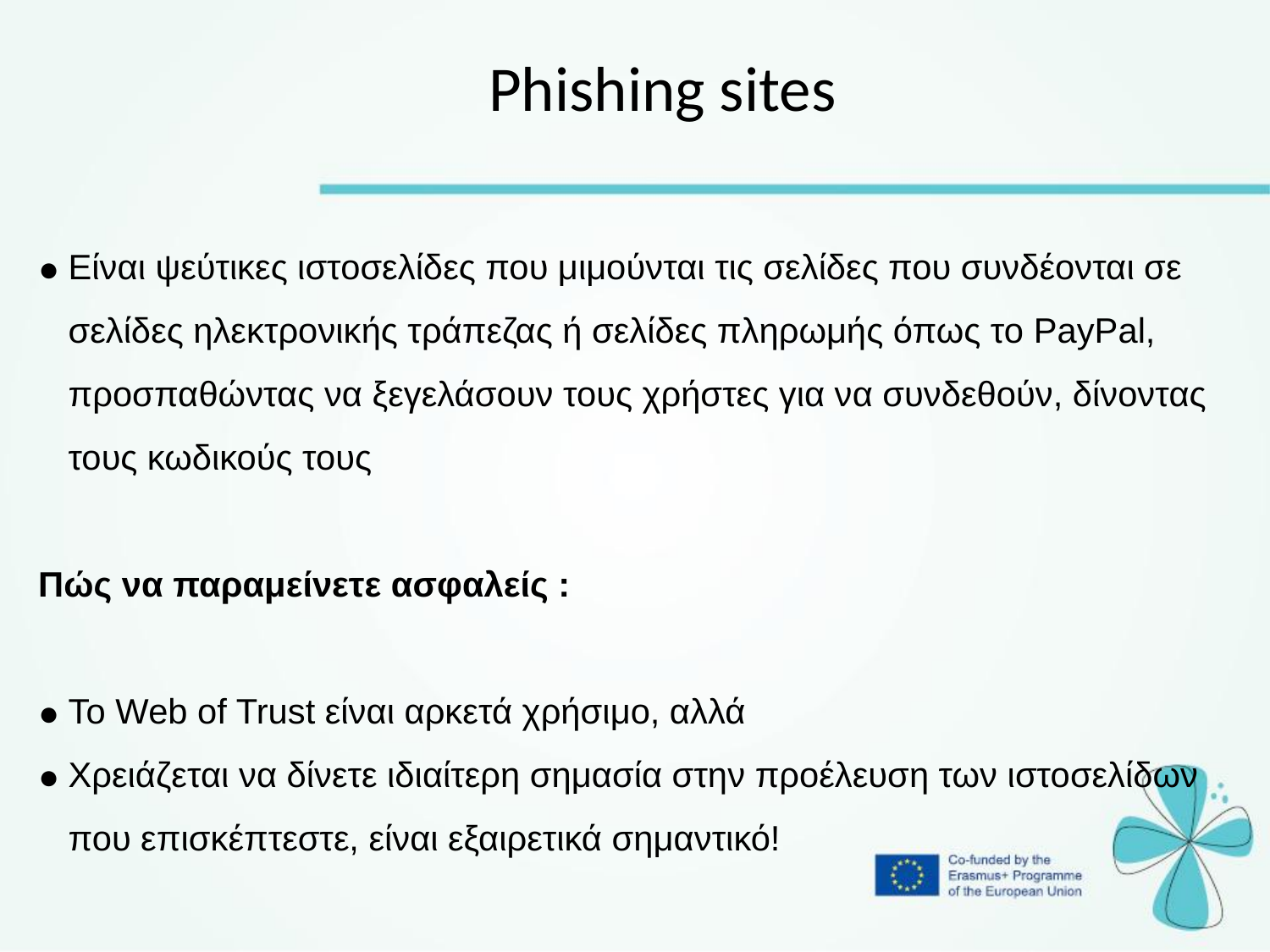

Phishing sites
Είναι ψεύτικες ιστοσελίδες που μιμούνται τις σελίδες που συνδέονται σε σελίδες ηλεκτρονικής τράπεζας ή σελίδες πληρωμής όπως το PayPal, προσπαθώντας να ξεγελάσουν τους χρήστες για να συνδεθούν, δίνοντας τους κωδικούς τους

Πώς να παραμείνετε ασφαλείς :

Το Web of Trust είναι αρκετά χρήσιμο, αλλά
Χρειάζεται να δίνετε ιδιαίτερη σημασία στην προέλευση των ιστοσελίδων που επισκέπτεστε, είναι εξαιρετικά σημαντικό!